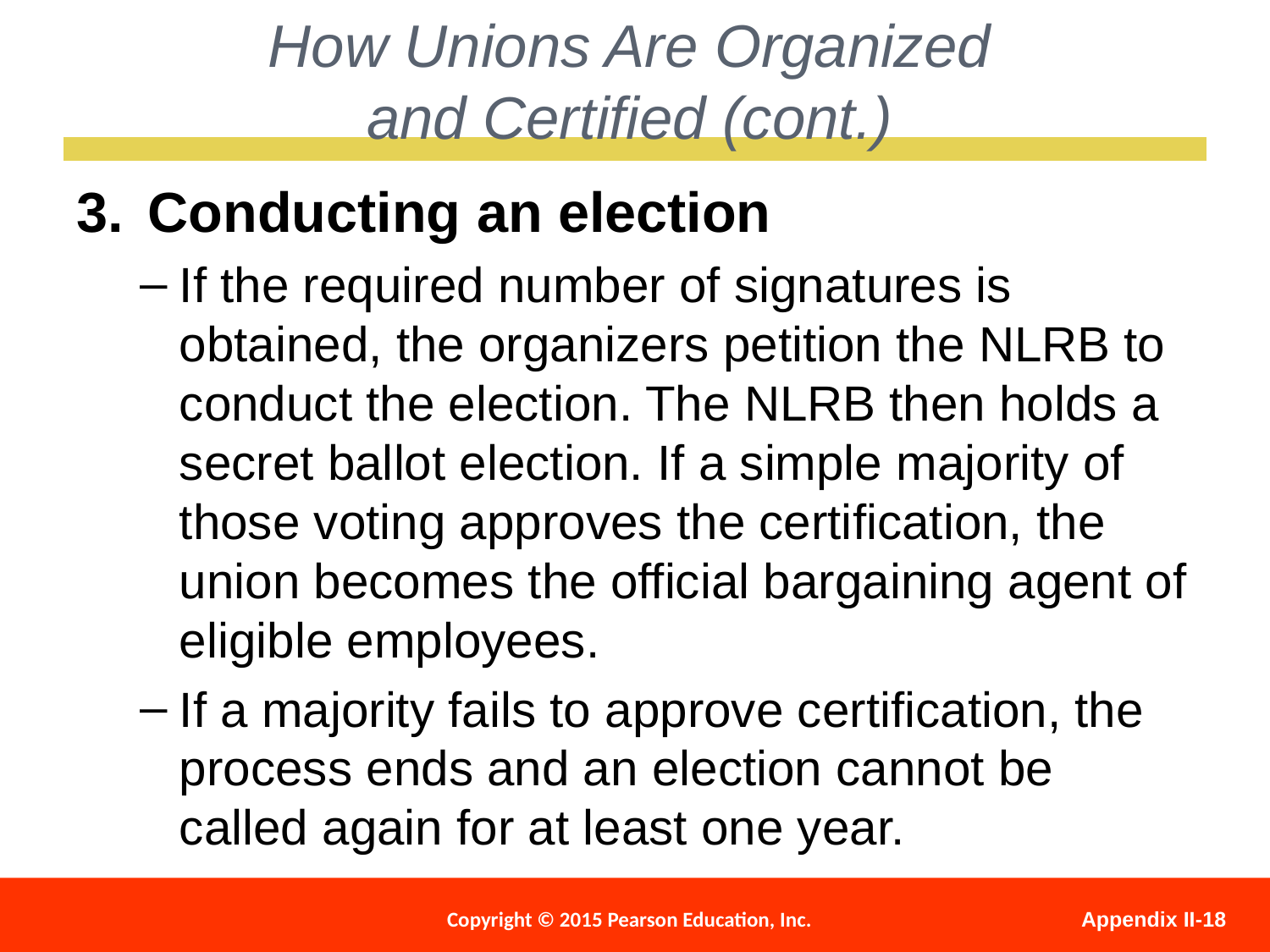

How Unions Are Organized
and Certified (cont.)
Conducting an election
If the required number of signatures is obtained, the organizers petition the NLRB to conduct the election. The NLRB then holds a secret ballot election. If a simple majority of those voting approves the certification, the union becomes the official bargaining agent of eligible employees.
If a majority fails to approve certification, the process ends and an election cannot be called again for at least one year.